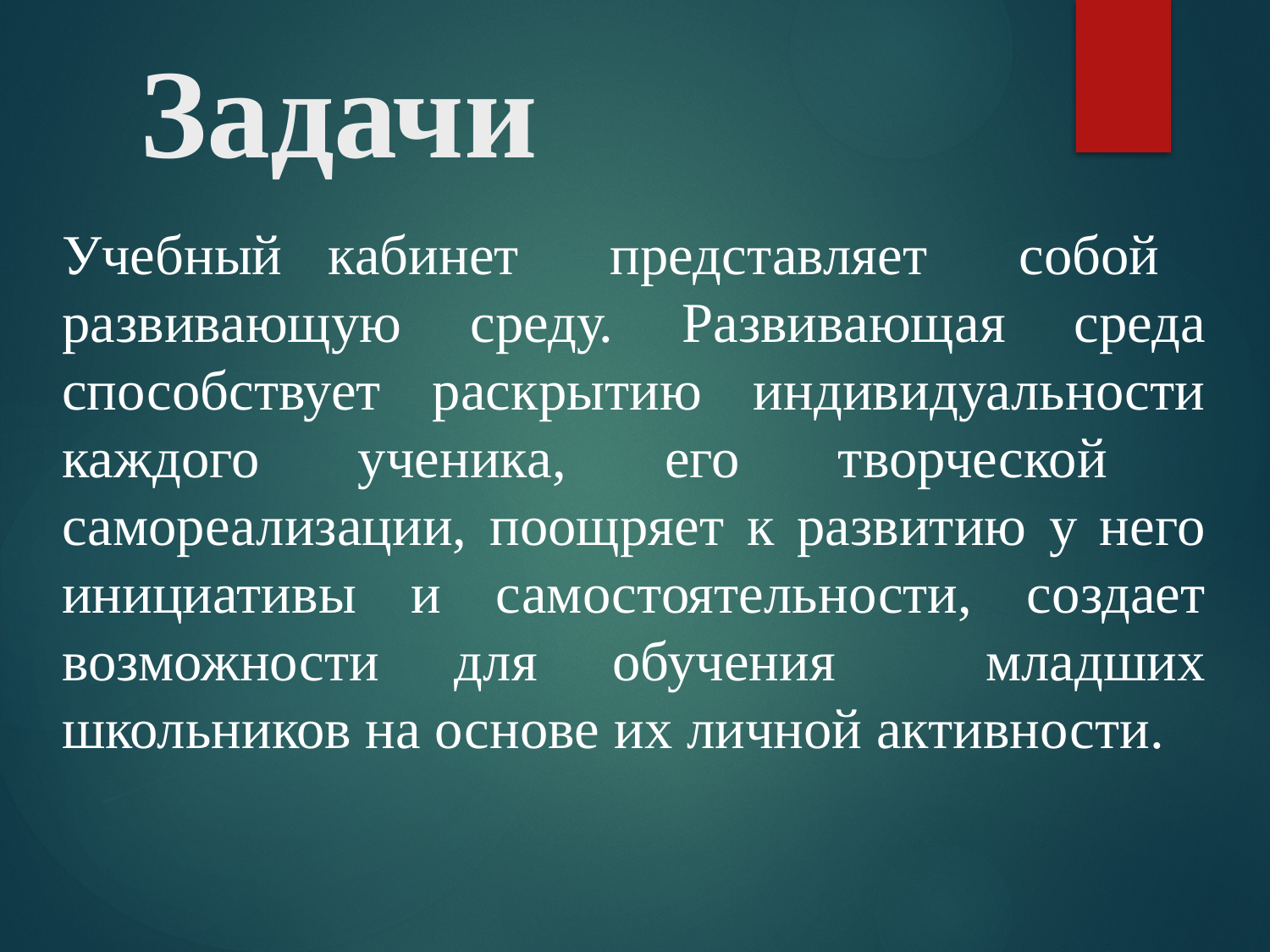

# Задачи
Учебный кабинет  представляет  собой  развивающую среду. Развивающая среда способствует раскрытию индивидуальности каждого ученика, его творческой  самореализации, поощряет к развитию у него инициативы и самостоятельности, создает возможности для обучения  младших школьников на основе их личной активности.